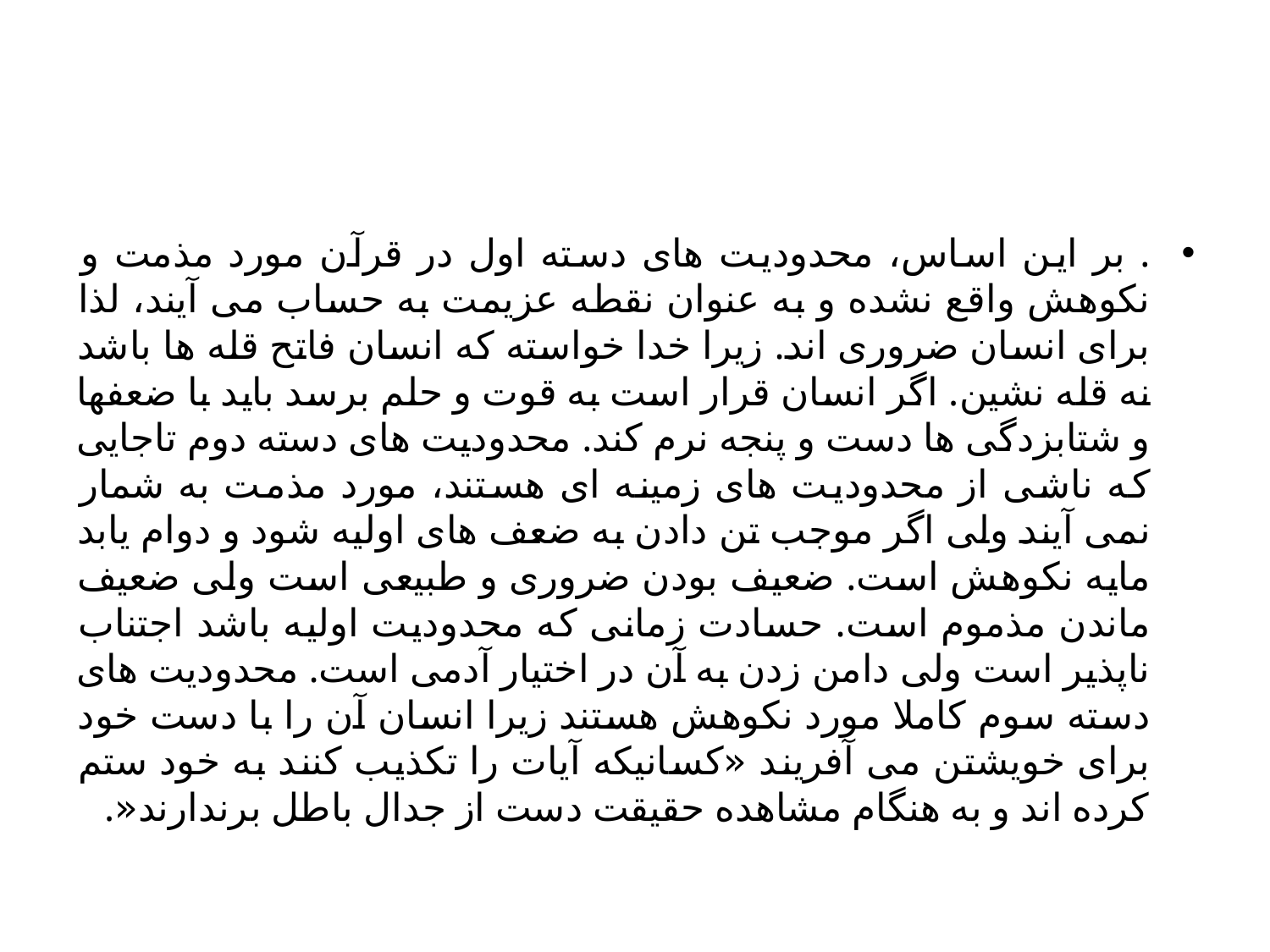

#
. بر این اساس، محدودیت های دسته اول در قرآن مورد مذمت و نکوهش واقع نشده و به عنوان نقطه عزیمت به حساب می آیند، لذا برای انسان ضروری اند. زیرا خدا خواسته که انسان فاتح قله ها باشد نه قله نشین. اگر انسان قرار است به قوت و حلم برسد باید با ضعفها و شتابزدگی ها دست و پنجه نرم کند. محدودیت های دسته دوم تاجایی که ناشی از محدودیت های زمینه ای هستند، مورد مذمت به شمار نمی آیند ولی اگر موجب تن دادن به ضعف های اولیه شود و دوام یابد مایه نکوهش است. ضعیف بودن ضروری و طبیعی است ولی ضعیف ماندن مذموم است. حسادت زمانی که محدودیت اولیه باشد اجتناب ناپذیر است ولی دامن زدن به آن در اختیار آدمی است. محدودیت های دسته سوم کاملا مورد نکوهش هستند زیرا انسان آن را با دست خود برای خویشتن می آفریند «کسانیکه آیات را تکذیب کنند به خود ستم کرده اند و به هنگام مشاهده حقیقت دست از جدال باطل برندارند«.